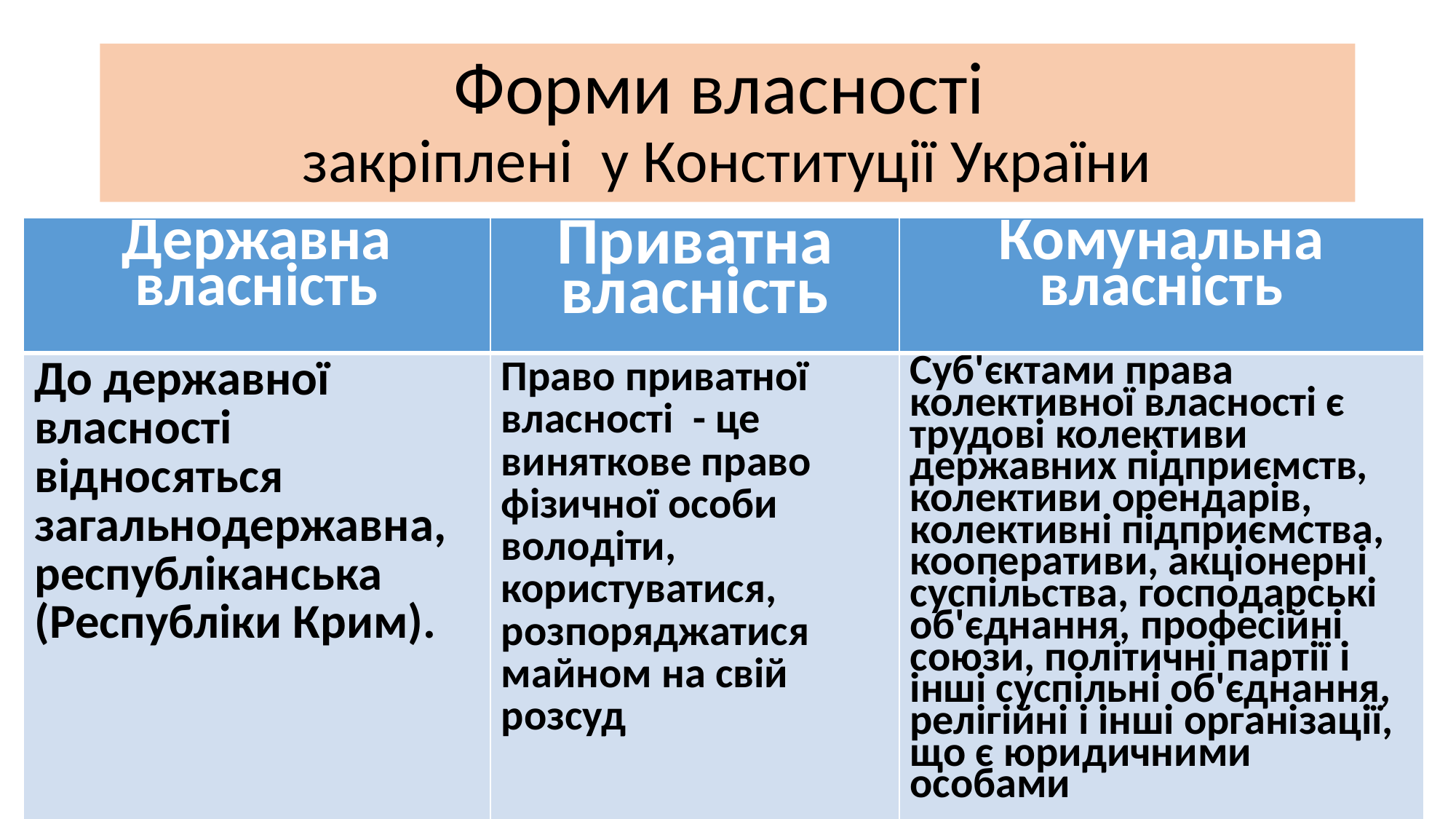

# Форми власності закріплені  у Конституції України
| Державна власність | Приватна власність | Комунальна власність |
| --- | --- | --- |
| До державної власності відносяться загальнодержавна, республіканська (Республіки Крим). | Право приватної власності - це виняткове право фізичної особи володіти, користуватися, розпоряджатися майном на свій розсуд | Суб'єктами права колективної власності є трудові колективи державних підприємств, колективи орендарів, колективні підприємства, кооперативи, акціонерні суспільства, господарські об'єднання, професійні союзи, політичні партії і інші суспільні об'єднання, релігійні і інші організації, що є юридичними особами |